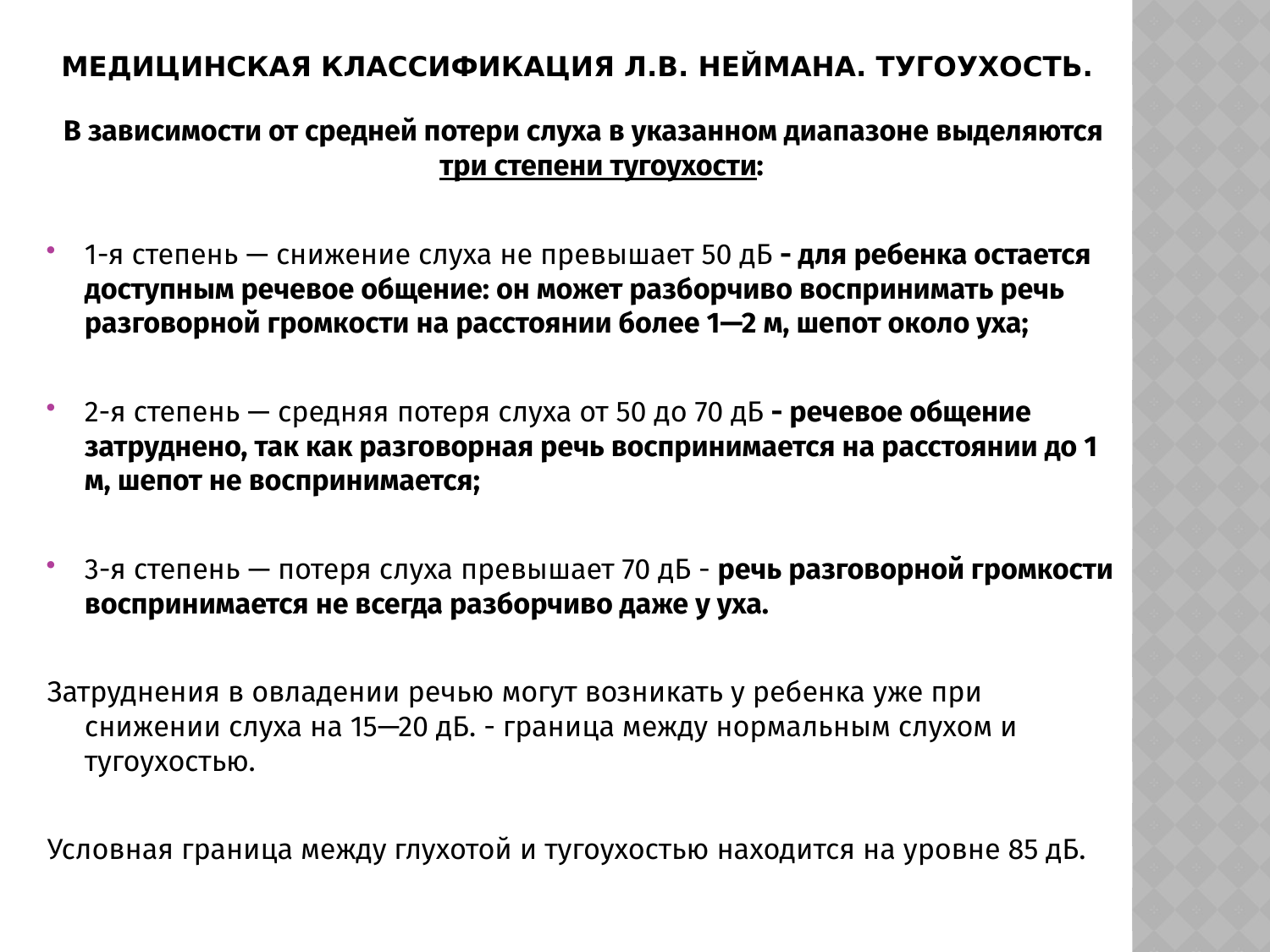

# Медицинская классификация Л.В. Неймана. Тугоухость.
В зависимости от средней потери слуха в указанном диапазоне выделяются три степени тугоухости:

1-я степень — снижение слуха не превышает 50 дБ - для ребенка остается доступным речевое общение: он может разборчиво воспринимать речь разговорной громкости на расстоянии более 1—2 м, шепот около уха;

2-я степень — средняя потеря слуха от 50 до 70 дБ - речевое общение затруднено, так как разговорная речь воспринимается на расстоянии до 1 м, шепот не воспринимается;

3-я степень — потеря слуха превышает 70 дБ - речь разговорной громкости воспринимается не всегда разборчиво даже у уха.

Затруднения в овладении речью могут возникать у ребенка уже при снижении слуха на 15—20 дБ. - граница между нормальным слухом и тугоухостью.

Условная граница между глухотой и тугоухостью находится на уровне 85 дБ.